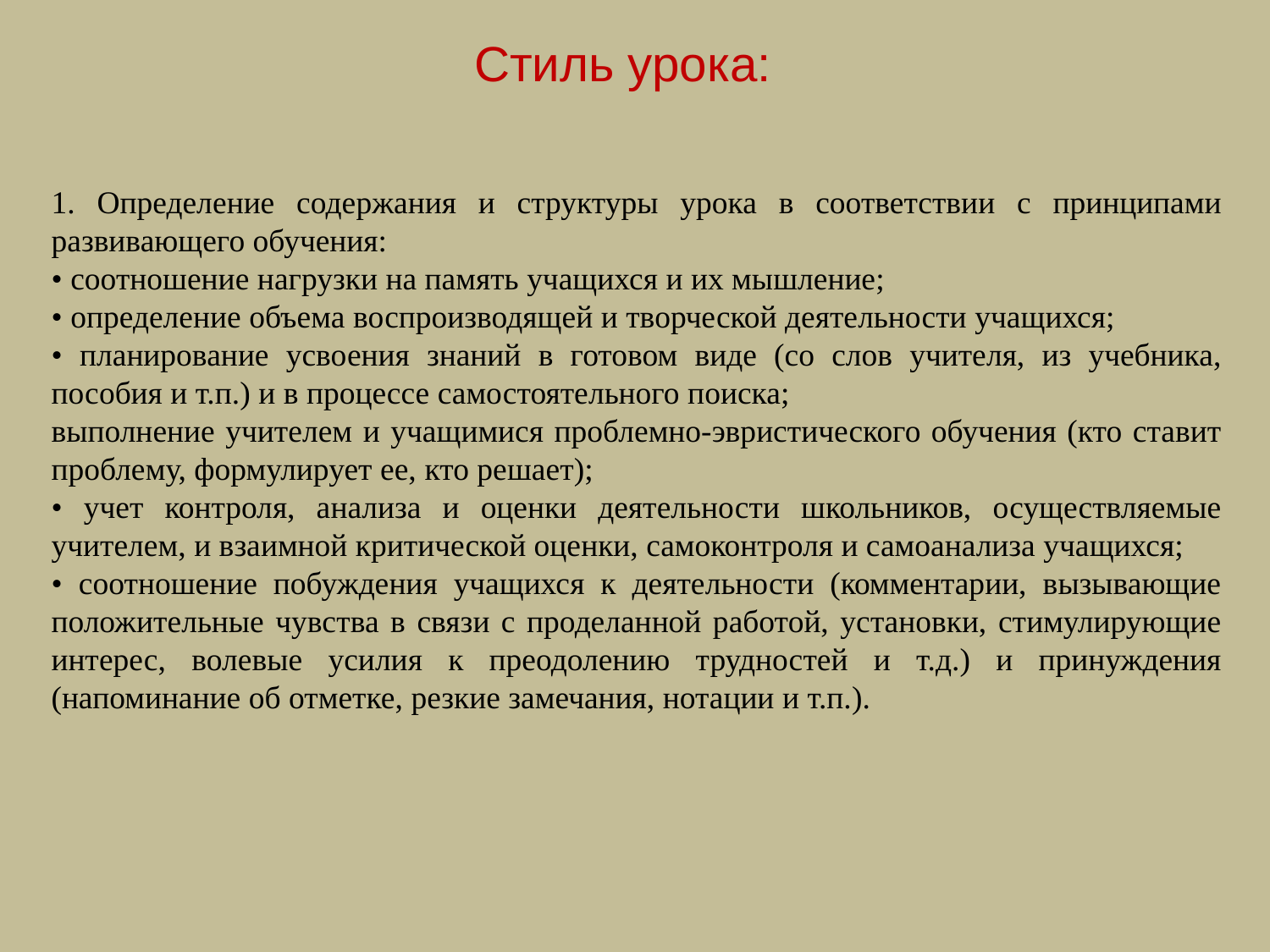

Стиль урока:
1. Определение содержания и структуры урока в соответствии с принципами развивающего обучения:
• соотношение нагрузки на память учащихся и их мышление;
• определение объема воспроизводящей и творческой деятельности учащихся;
• планирование усвоения знаний в готовом виде (со слов учителя, из учебника, пособия и т.п.) и в процессе самостоятельного поиска;
выполнение учителем и учащимися проблемно-эвристического обучения (кто ставит проблему, формулирует ее, кто решает);
• учет контроля, анализа и оценки деятельности школьников, осуществляемые учителем, и взаимной критической оценки, самоконтроля и самоанализа учащихся;
• соотношение побуждения учащихся к деятельности (комментарии, вызывающие положительные чувства в связи с проделанной работой, установки, стимулирующие интерес, волевые усилия к преодолению трудностей и т.д.) и принуждения (напоминание об отметке, резкие замечания, нотации и т.п.).